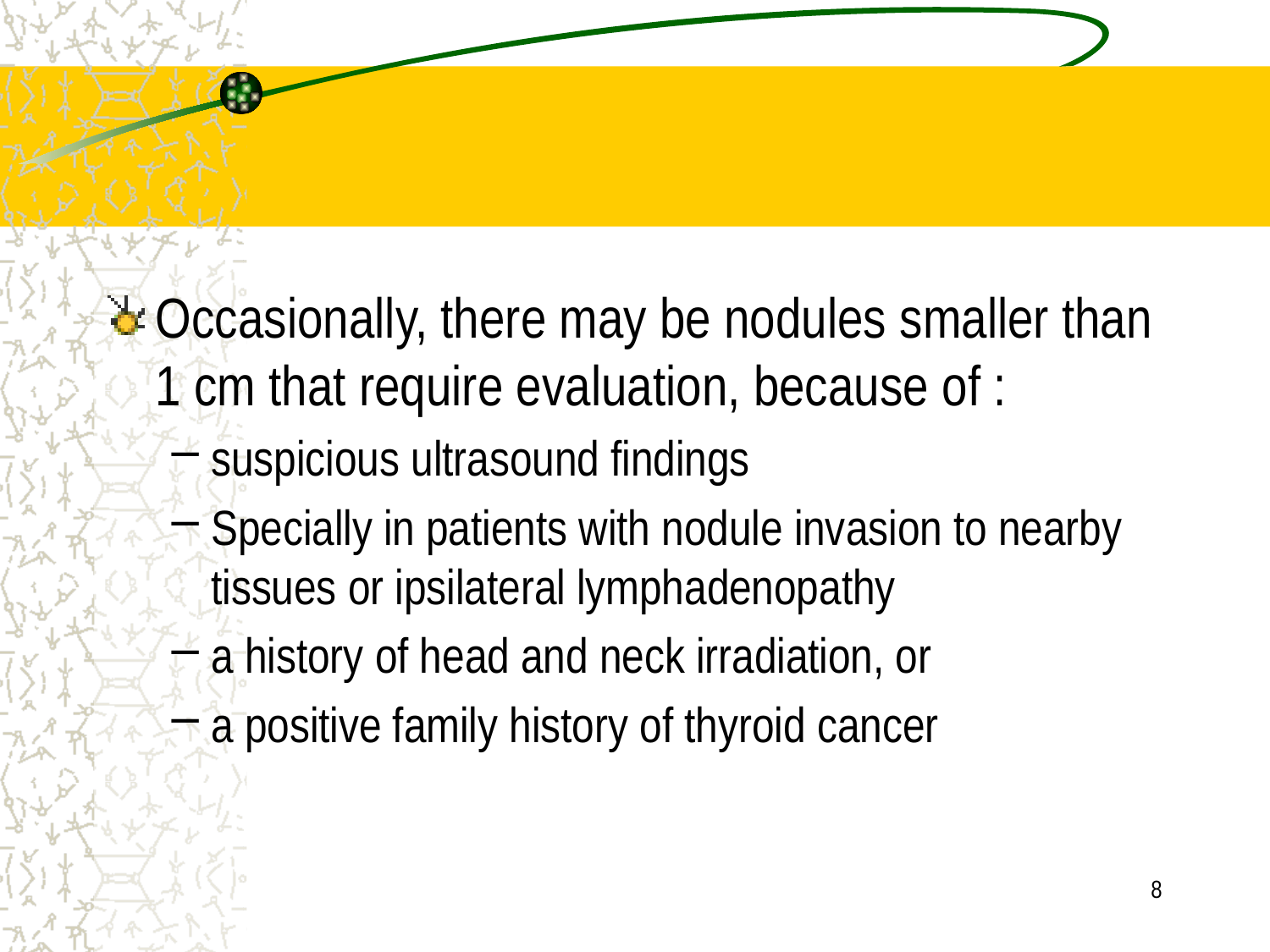

#
Occasionally, there may be nodules smaller than 1 cm that require evaluation, because of :
suspicious ultrasound findings
Specially in patients with nodule invasion to nearby tissues or ipsilateral lymphadenopathy
a history of head and neck irradiation, or
a positive family history of thyroid cancer

8